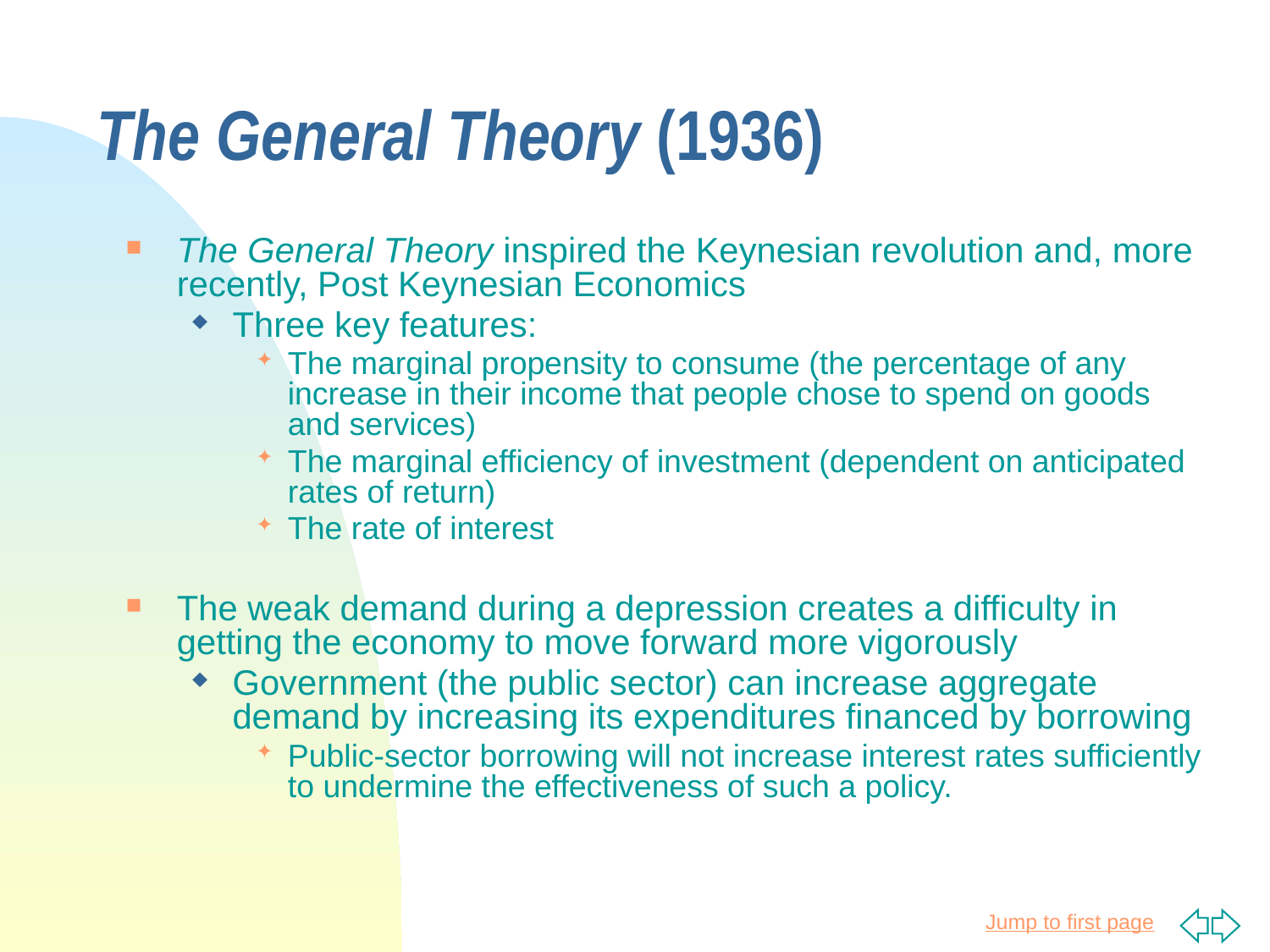

# The General Theory (1936)

The General Theory inspired the Keynesian revolution and, more recently, Post Keynesian Economics
Three key features:
The marginal propensity to consume (the percentage of any increase in their income that people chose to spend on goods and services)
The marginal efficiency of investment (dependent on anticipated rates of return)
The rate of interest

The weak demand during a depression creates a difficulty in getting the economy to move forward more vigorously
Government (the public sector) can increase aggregate demand by increasing its expenditures financed by borrowing
Public-sector borrowing will not increase interest rates sufficiently to undermine the effectiveness of such a policy.